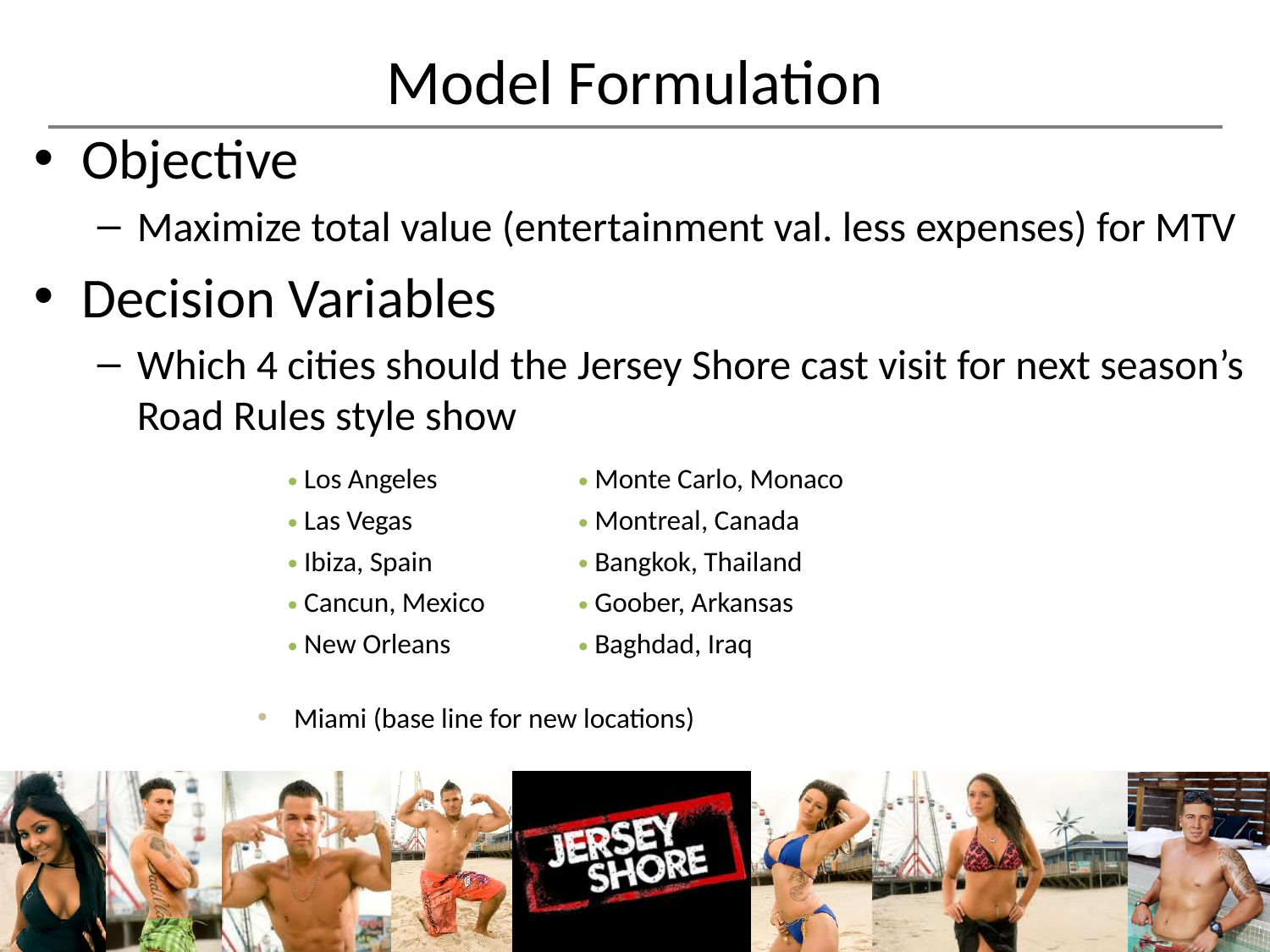

# Model Formulation
Objective
Maximize total value (entertainment val. less expenses) for MTV
Decision Variables
Which 4 cities should the Jersey Shore cast visit for next season’s Road Rules style show

| Los Angeles | Monte Carlo, Monaco |
| --- | --- |
| Las Vegas | Montreal, Canada |
| Ibiza, Spain | Bangkok, Thailand |
| Cancun, Mexico | Goober, Arkansas |
| New Orleans | Baghdad, Iraq |

 Miami (base line for new locations)